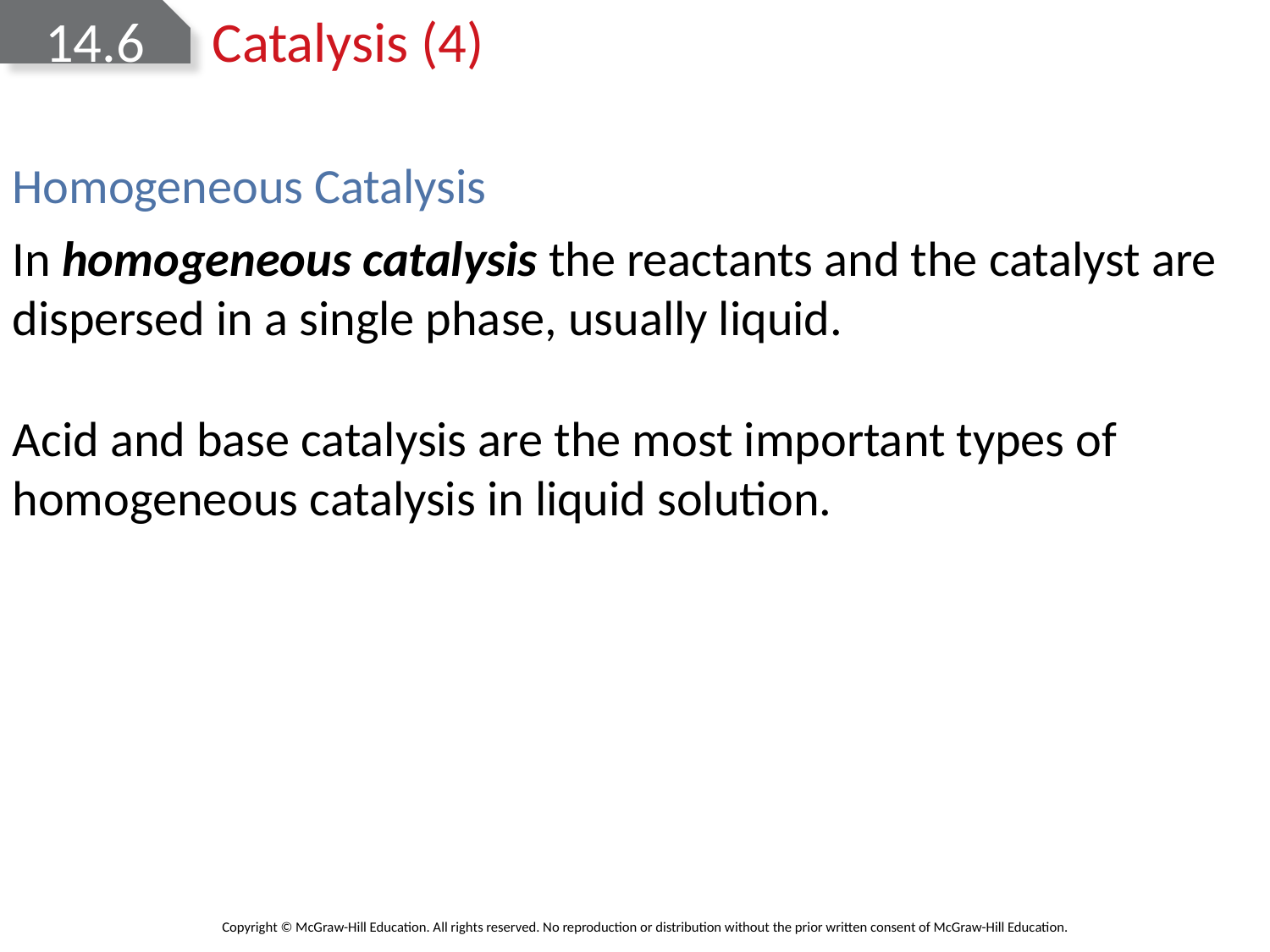

# 14.6 Catalysis (4)
Homogeneous Catalysis
In homogeneous catalysis the reactants and the catalyst are dispersed in a single phase, usually liquid.
Acid and base catalysis are the most important types of homogeneous catalysis in liquid solution.